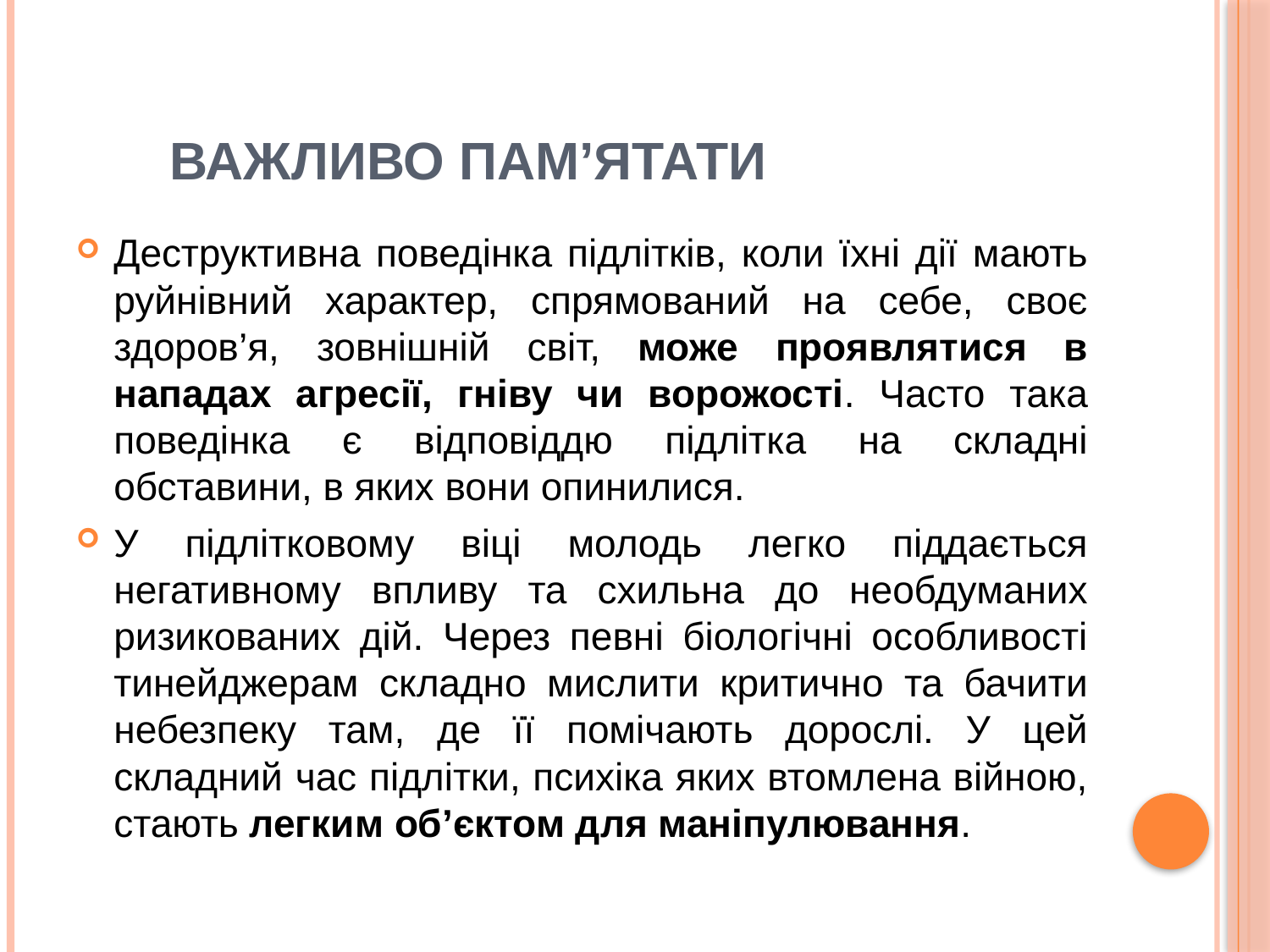

# Важливо пам’ятати
Деструктивна поведінка підлітків, коли їхні дії мають руйнівний характер, спрямований на себе, своє здоров’я, зовнішній світ, може проявлятися в нападах агресії, гніву чи ворожості. Часто така поведінка є відповіддю підлітка на складні обставини, в яких вони опинилися.
У підлітковому віці молодь легко піддається негативному впливу та схильна до необдуманих ризикованих дій. Через певні біологічні особливості тинейджерам складно мислити критично та бачити небезпеку там, де її помічають дорослі. У цей складний час підлітки, психіка яких втомлена війною, стають легким об’єктом для маніпулювання.